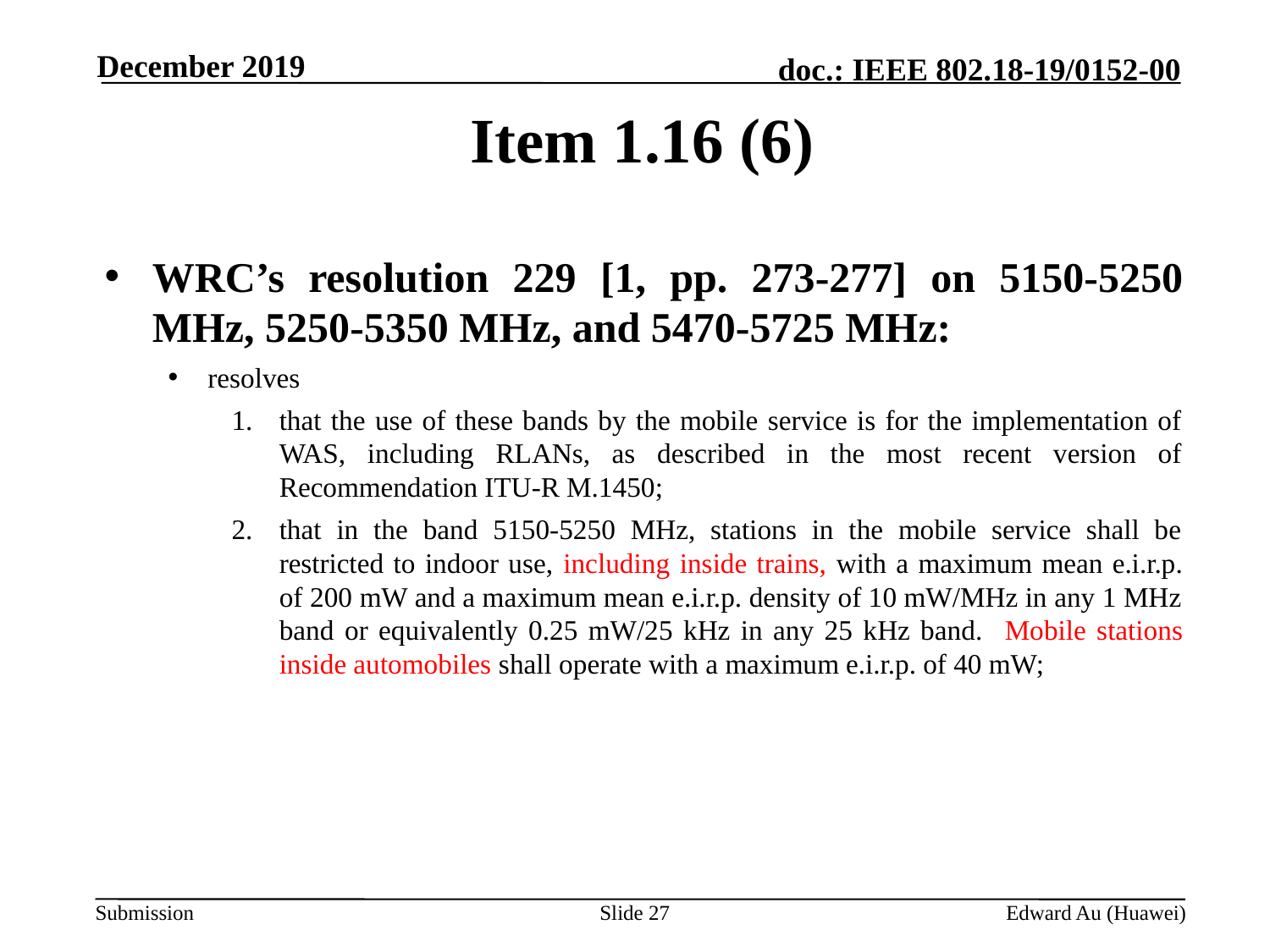

December 2019
# Item 1.16 (6)
WRC’s resolution 229 [1, pp. 273-277] on 5150-5250 MHz, 5250-5350 MHz, and 5470-5725 MHz:
resolves
that the use of these bands by the mobile service is for the implementation of WAS, including RLANs, as described in the most recent version of Recommendation ITU-R M.1450;
that in the band 5150-5250 MHz, stations in the mobile service shall be restricted to indoor use, including inside trains, with a maximum mean e.i.r.p. of 200 mW and a maximum mean e.i.r.p. density of 10 mW/MHz in any 1 MHz band or equivalently 0.25 mW/25 kHz in any 25 kHz band.  Mobile stations inside automobiles shall operate with a maximum e.i.r.p. of 40 mW;

Slide 27
Edward Au (Huawei)